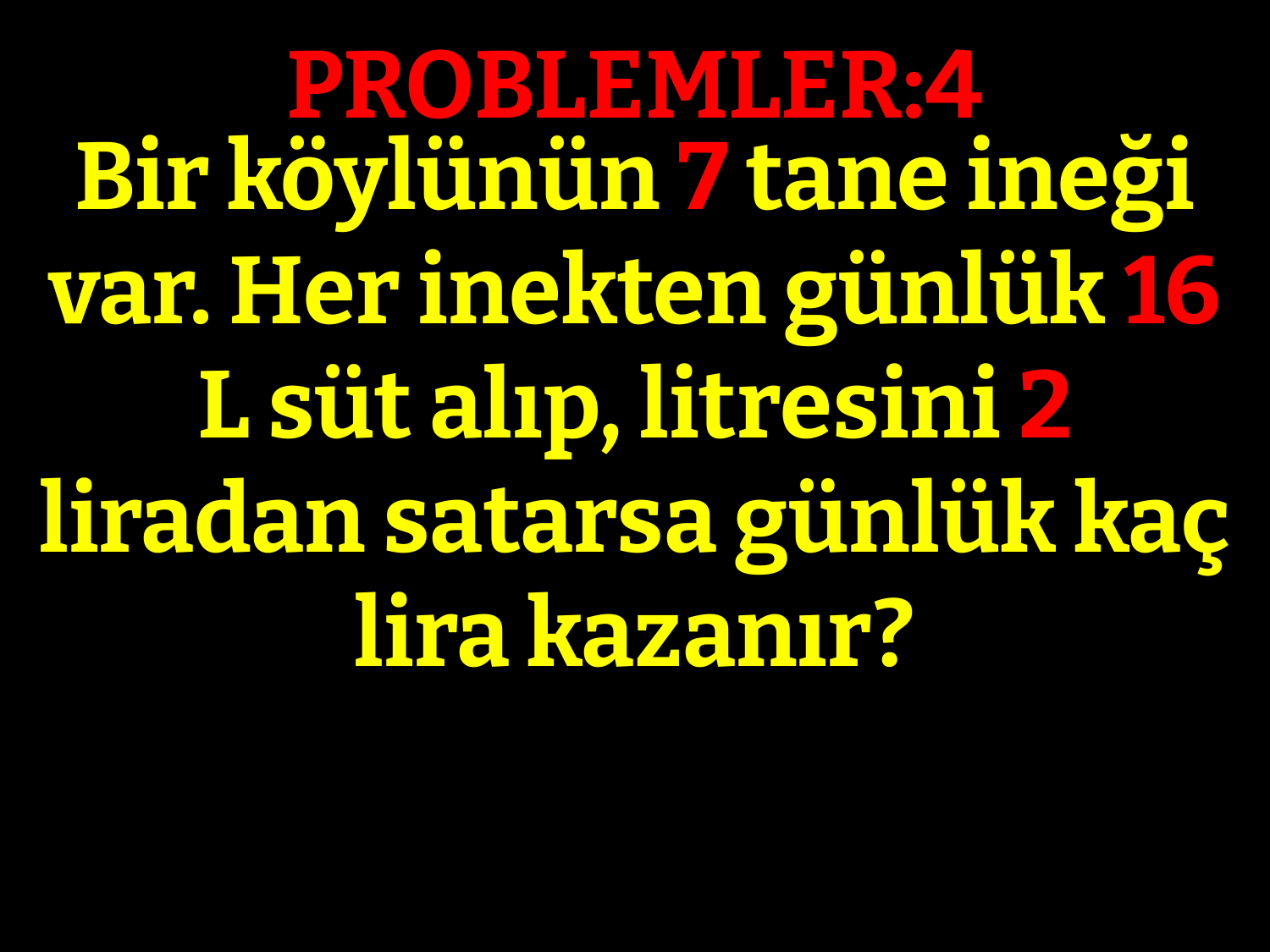

PROBLEMLER:4
Bir köylünün 7 tane ineği var. Her inekten günlük 16 L süt alıp, litresini 2 liradan satarsa günlük kaç lira kazanır?
#